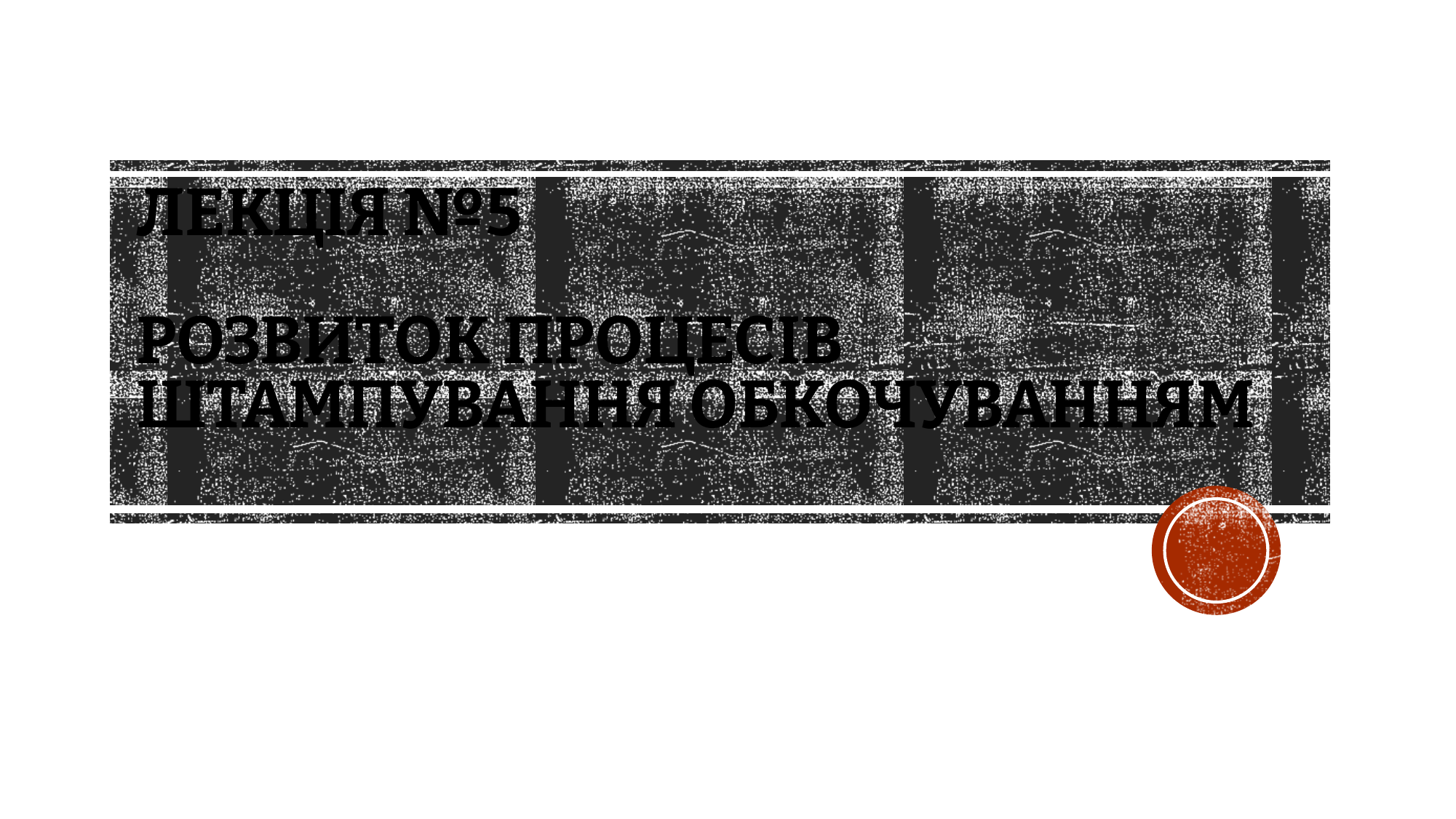

# ЛЕКЦІЯ №5   РОЗВИТОК ПРОЦЕСІВ ШТАМПУВАННЯ ОБКОЧУВАННЯМ